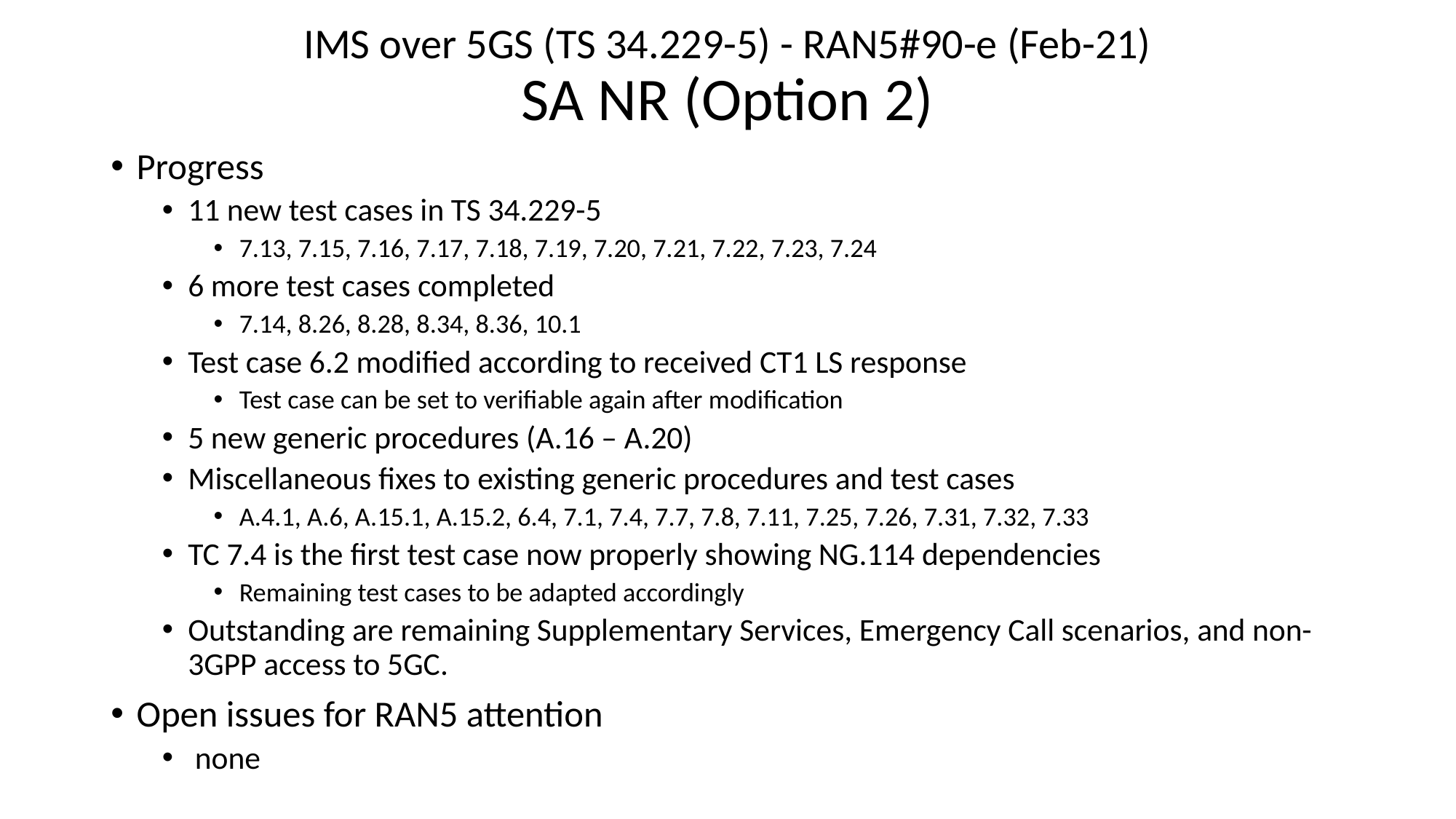

# IMS over 5GS (TS 34.229-5) - RAN5#90-e (Feb-21) SA NR (Option 2)
Progress
11 new test cases in TS 34.229-5
7.13, 7.15, 7.16, 7.17, 7.18, 7.19, 7.20, 7.21, 7.22, 7.23, 7.24
6 more test cases completed
7.14, 8.26, 8.28, 8.34, 8.36, 10.1
Test case 6.2 modified according to received CT1 LS response
Test case can be set to verifiable again after modification
5 new generic procedures (A.16 – A.20)
Miscellaneous fixes to existing generic procedures and test cases
A.4.1, A.6, A.15.1, A.15.2, 6.4, 7.1, 7.4, 7.7, 7.8, 7.11, 7.25, 7.26, 7.31, 7.32, 7.33
TC 7.4 is the first test case now properly showing NG.114 dependencies
Remaining test cases to be adapted accordingly
Outstanding are remaining Supplementary Services, Emergency Call scenarios, and non-3GPP access to 5GC.
Open issues for RAN5 attention
 none